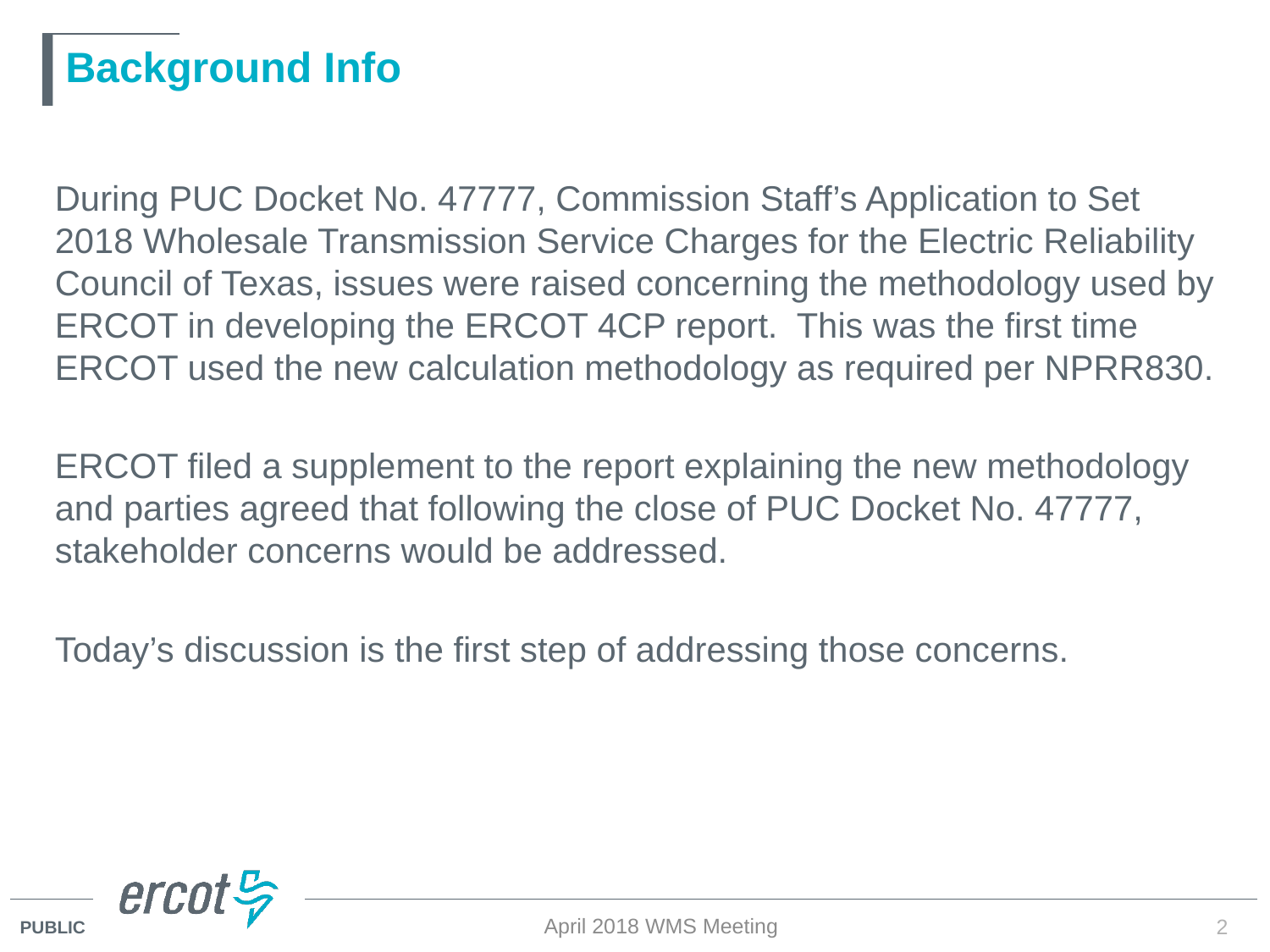

# Background Info
During PUC Docket No. 47777, Commission Staff’s Application to Set 2018 Wholesale Transmission Service Charges for the Electric Reliability Council of Texas, issues were raised concerning the methodology used by ERCOT in developing the ERCOT 4CP report.  This was the first time ERCOT used the new calculation methodology as required per NPRR830.

ERCOT filed a supplement to the report explaining the new methodology and parties agreed that following the close of PUC Docket No. 47777, stakeholder concerns would be addressed.

Today’s discussion is the first step of addressing those concerns.
April 2018 WMS Meeting
2